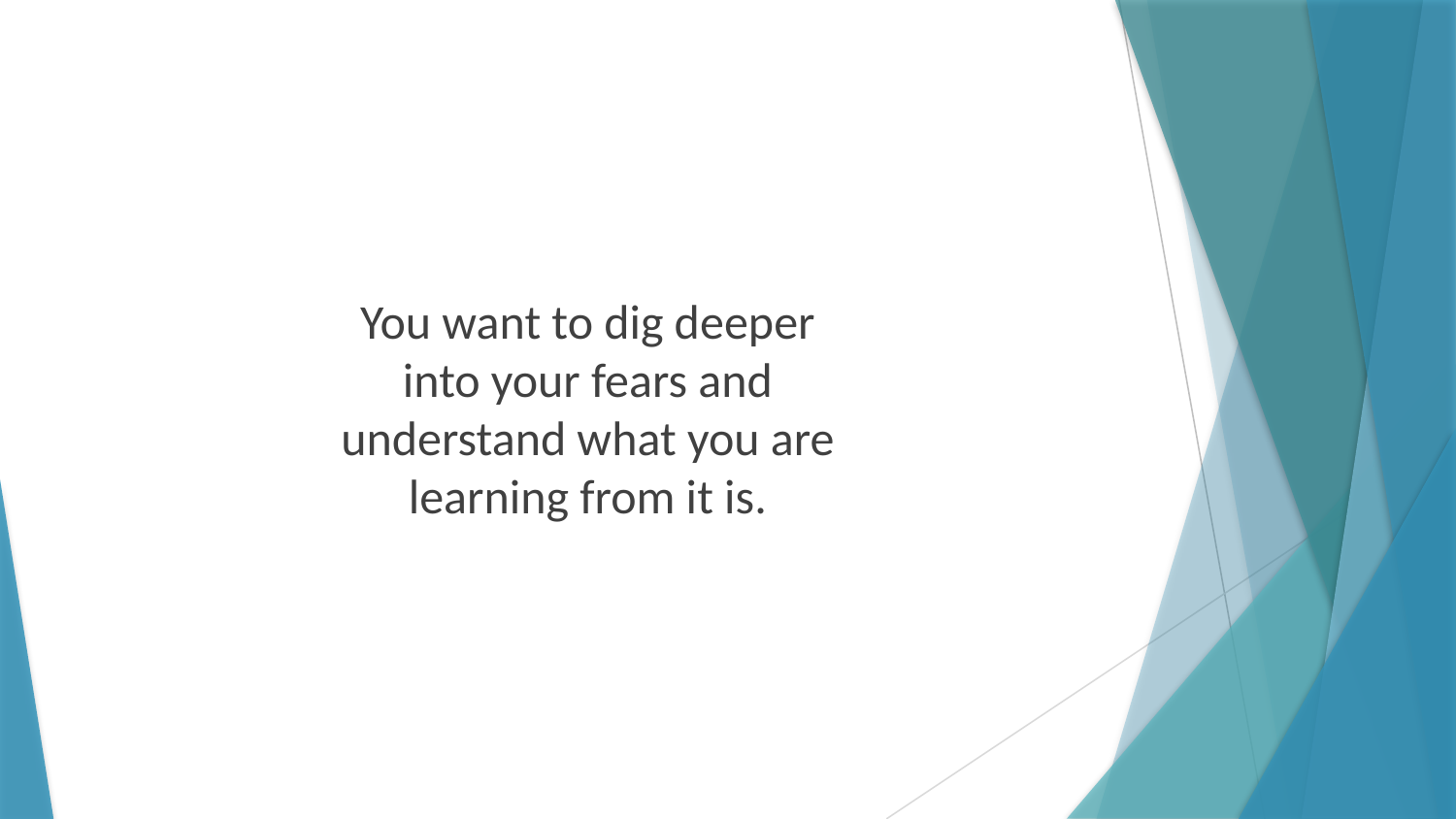

You want to dig deeper into your fears and understand what you are learning from it is.